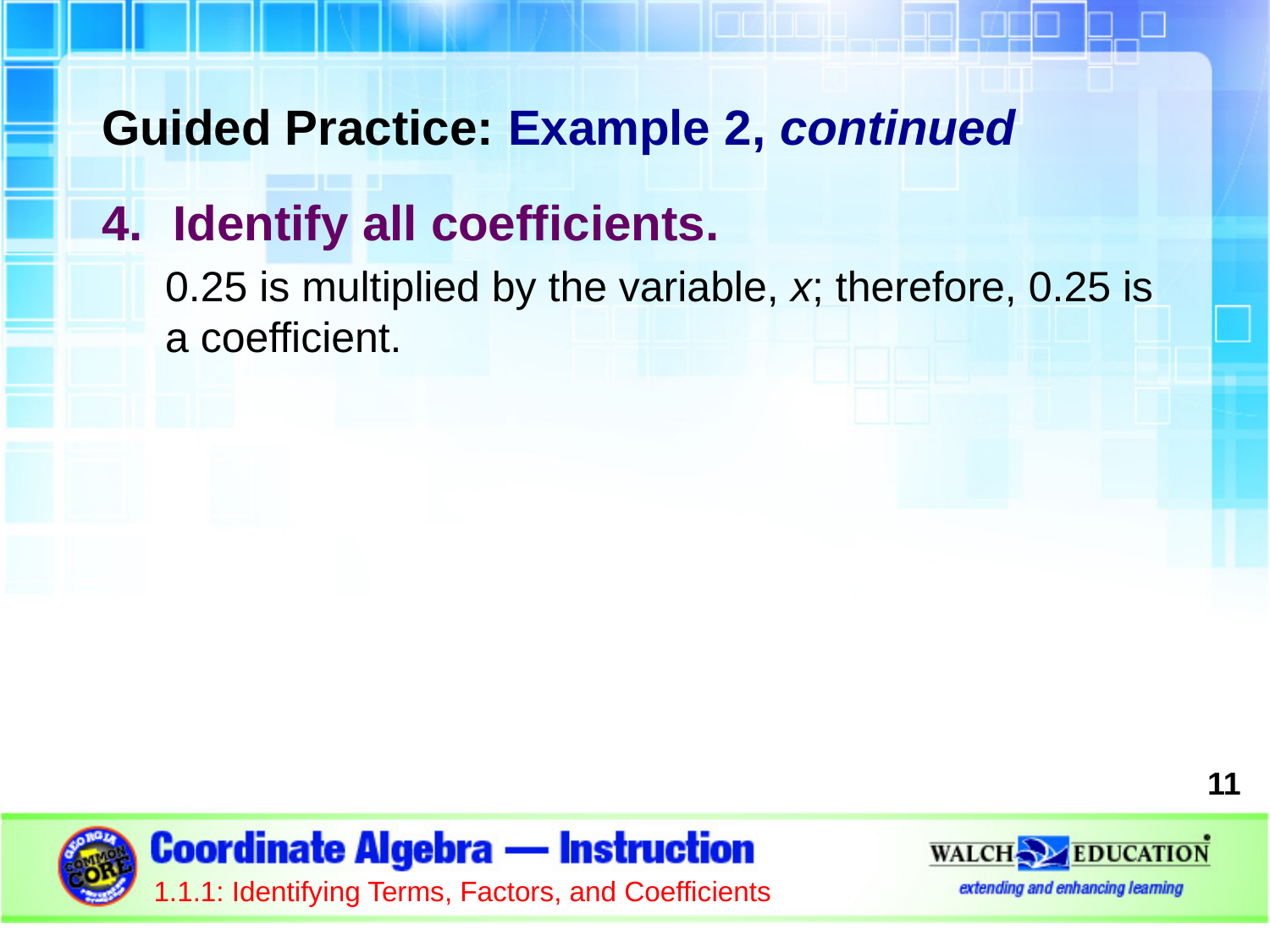

Guided Practice: Example 2, continued

Identify all coefficients.
0.25 is multiplied by the variable, x; therefore, 0.25 is a coefficient.
11
1.1.1: Identifying Terms, Factors, and Coefficients